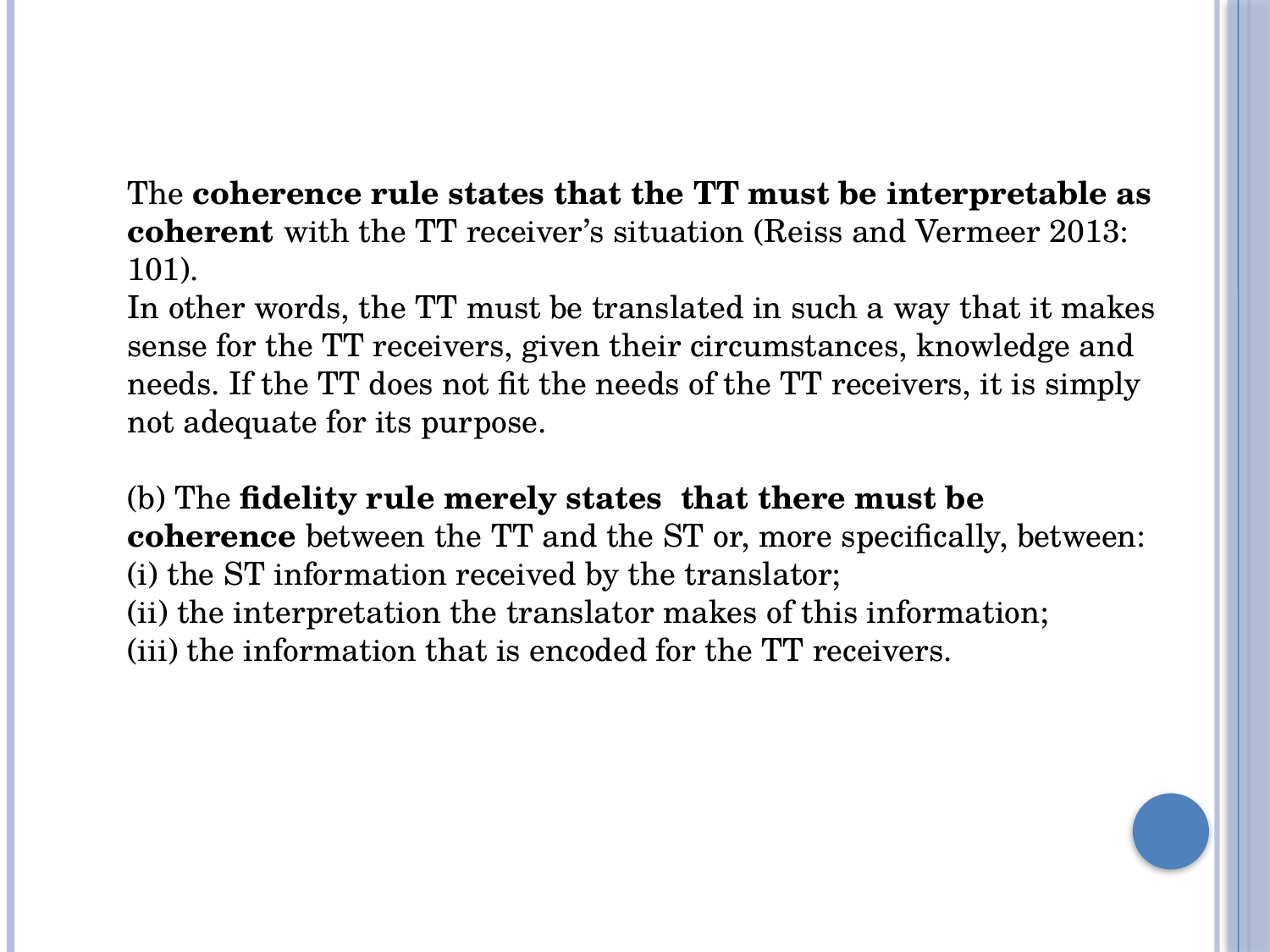

The coherence rule states that the TT must be interpretable as coherent with the TT receiver’s situation (Reiss and Vermeer 2013: 101).
In other words, the TT must be translated in such a way that it makes sense for the TT receivers, given their circumstances, knowledge and needs. If the TT does not fit the needs of the TT receivers, it is simply not adequate for its purpose.

(b) The fidelity rule merely states  that there must be coherence between the TT and the ST or, more specifically, between:
(i) the ST information received by the translator;
(ii) the interpretation the translator makes of this information;
(iii) the information that is encoded for the TT receivers.